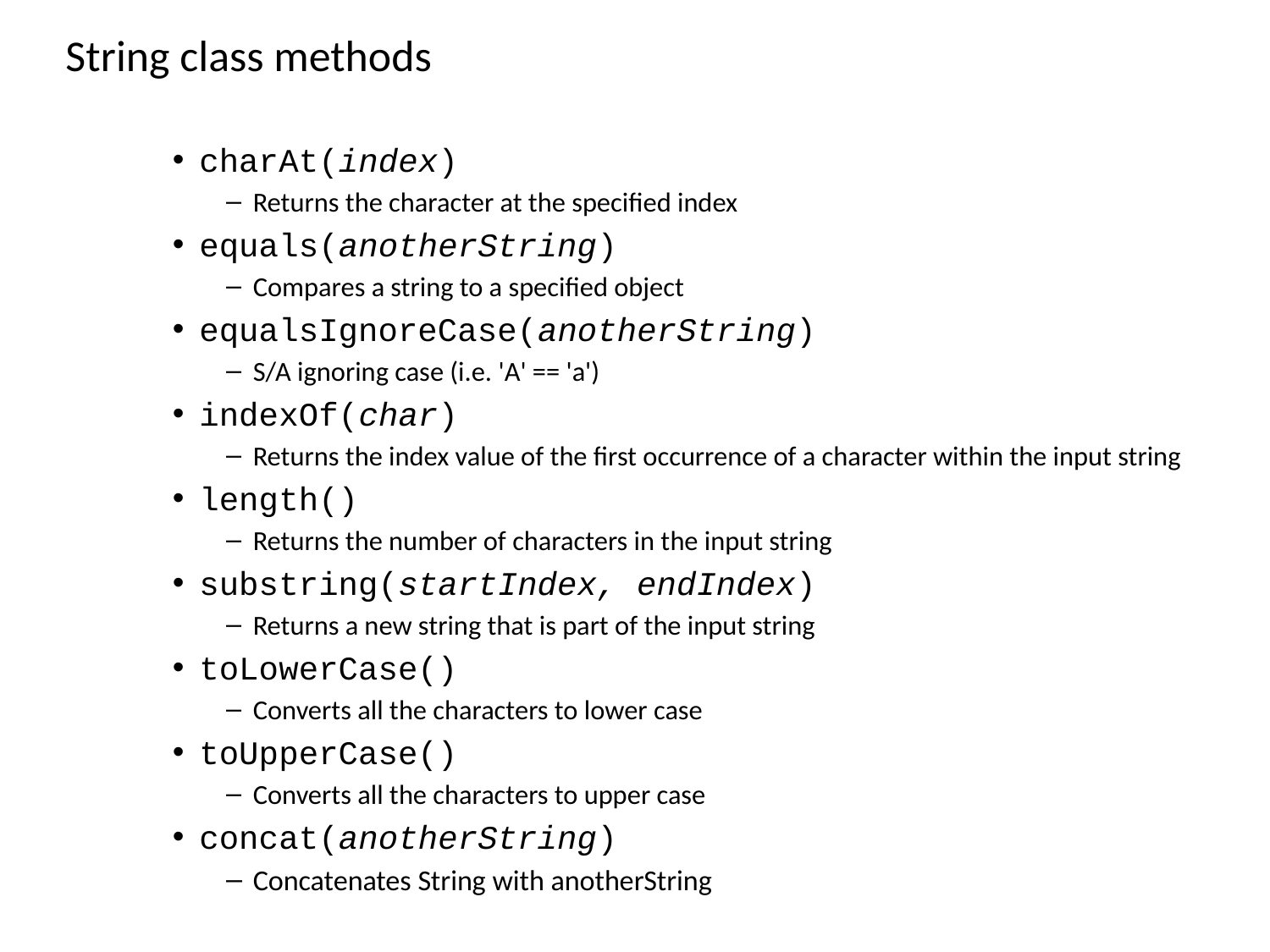

String class methods

charAt(index)
Returns the character at the specified index
equals(anotherString)
Compares a string to a specified object
equalsIgnoreCase(anotherString)
S/A ignoring case (i.e. 'A' == 'a')
indexOf(char)
Returns the index value of the first occurrence of a character within the input string
length()
Returns the number of characters in the input string
substring(startIndex, endIndex)
Returns a new string that is part of the input string
toLowerCase()
Converts all the characters to lower case
toUpperCase()
Converts all the characters to upper case
concat(anotherString)
Concatenates String with anotherString